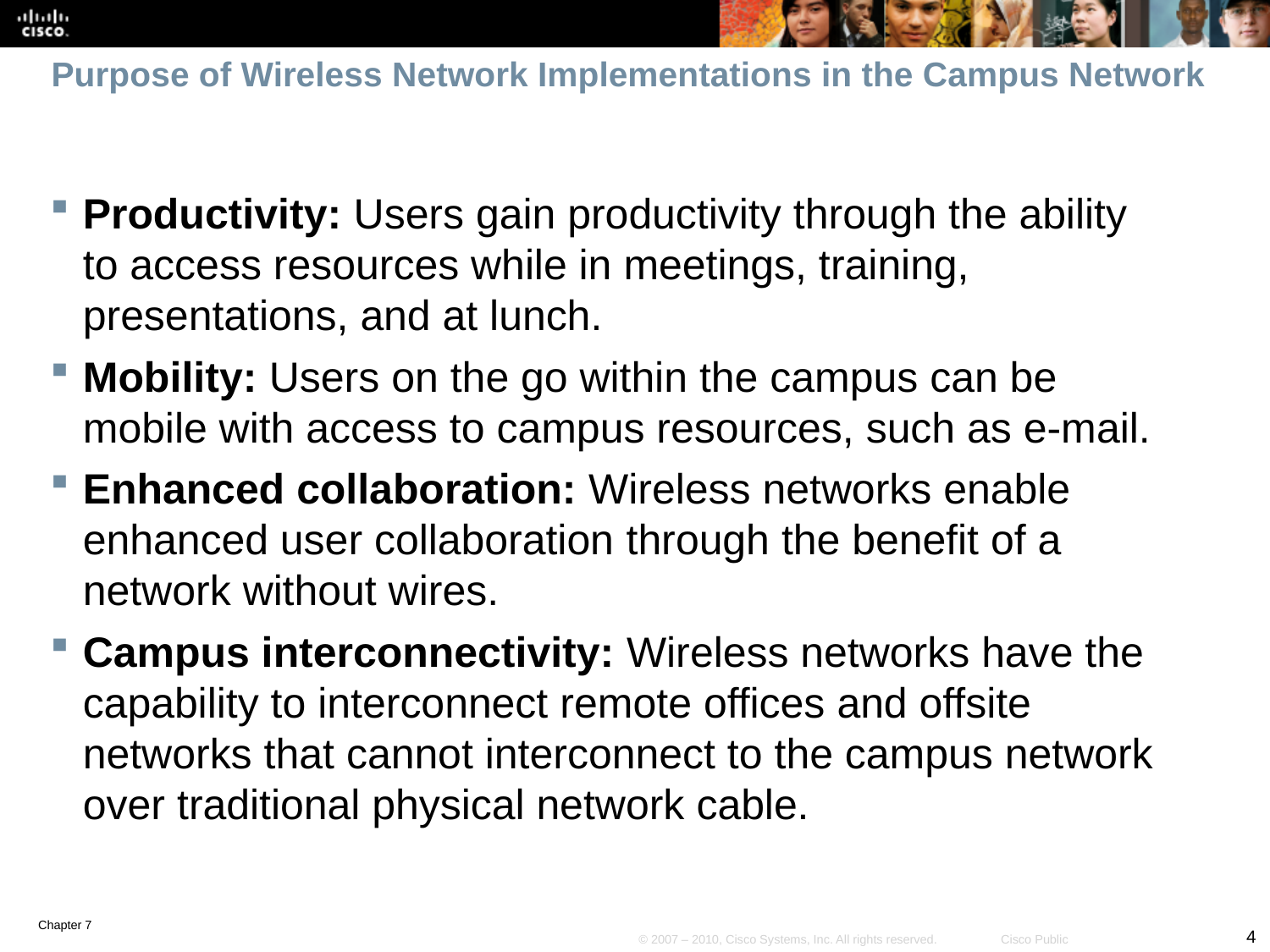

# Purpose of Wireless Network Implementations in the Campus Network
Productivity: Users gain productivity through the ability to access resources while in meetings, training, presentations, and at lunch.
Mobility: Users on the go within the campus can be mobile with access to campus resources, such as e-mail.
Enhanced collaboration: Wireless networks enable enhanced user collaboration through the benefit of a network without wires.
Campus interconnectivity: Wireless networks have the capability to interconnect remote offices and offsite networks that cannot interconnect to the campus network over traditional physical network cable.